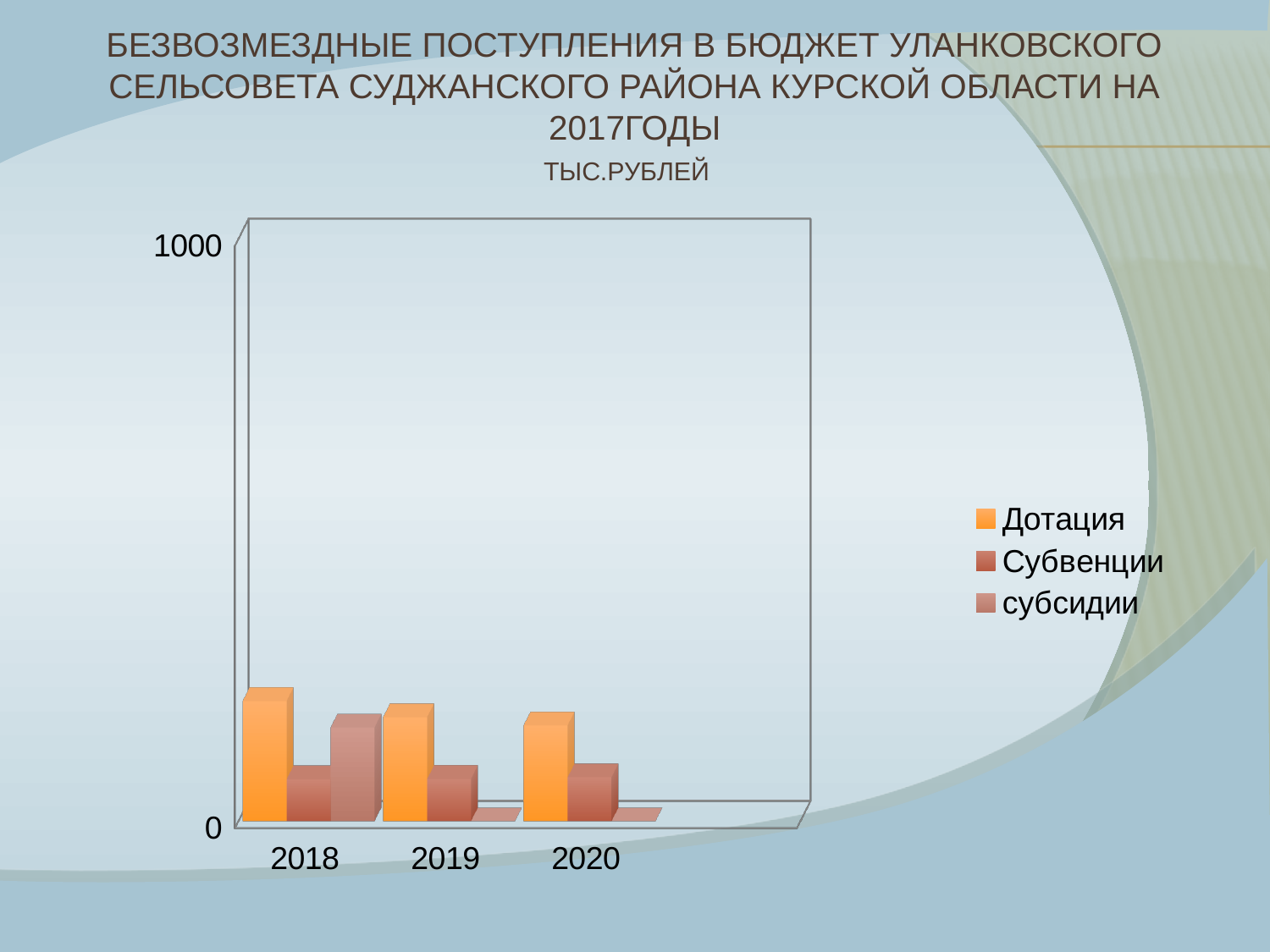

# Безвозмездные поступления в бюджет УЛАНКОВСКОГО сельсовета Суджанского района Курской области на 2017годы тыс.рублей

[unsupported chart]